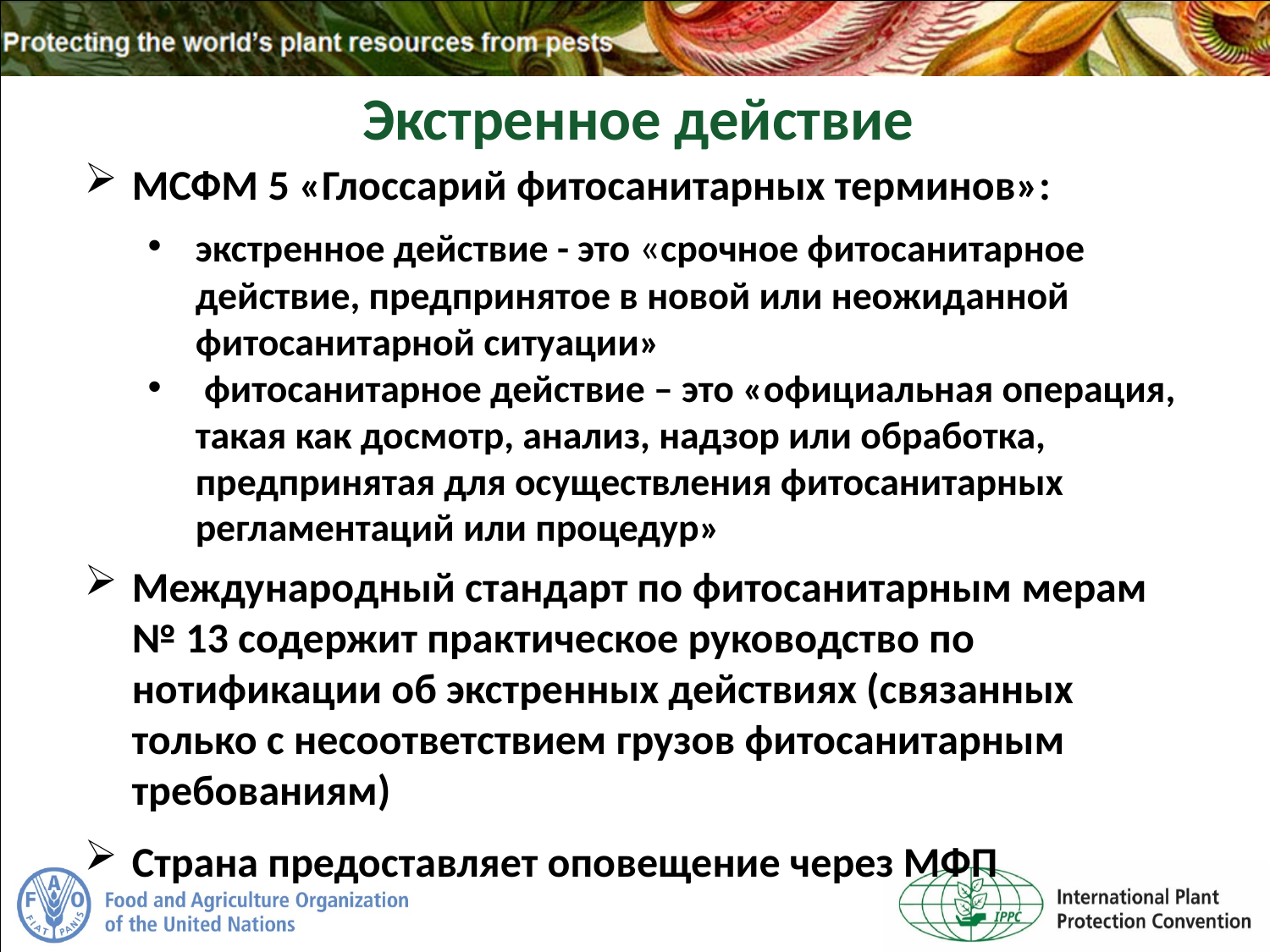

Экстренное действие
МСФМ 5 «Глоссарий фитосанитарных терминов»:
экстренное действие - это «срочное фитосанитарное действие, предпринятое в новой или неожиданной фитосанитарной ситуации»
 фитосанитарное действие – это «официальная операция, такая как досмотр, анализ, надзор или обработка, предпринятая для осуществления фитосанитарных регламентаций или процедур»
Международный стандарт по фитосанитарным мерам № 13 содержит практическое руководство по нотификации об экстренных действиях (связанных только с несоответствием грузов фитосанитарным требованиям)
Страна предоставляет оповещение через МФП